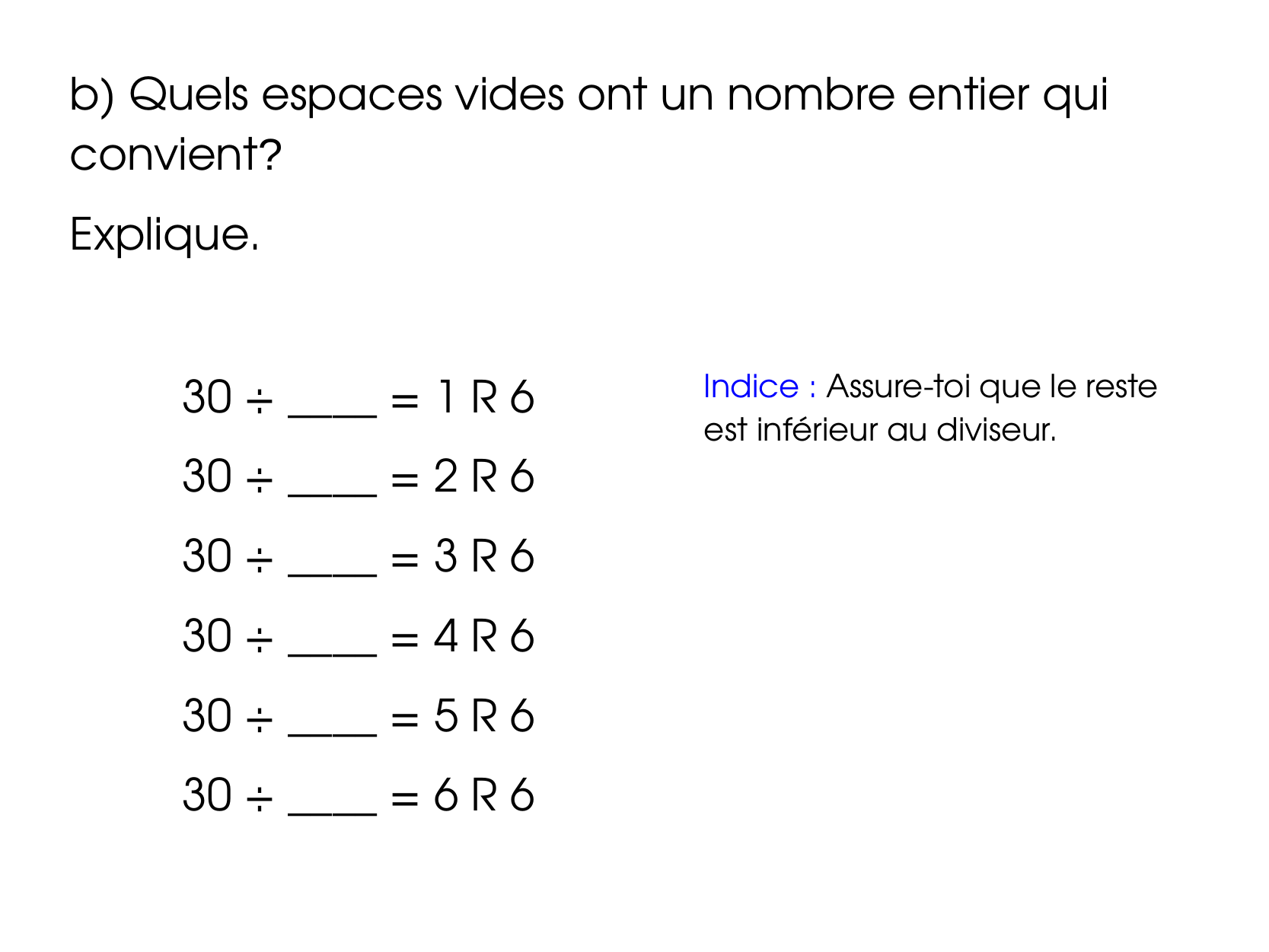

b) Quels espaces vides ont un nombre entier qui convient?
Explique.
30 ÷ ____ = 1 R 6
30 ÷ ____ = 2 R 6
30 ÷ ____ = 3 R 6
30 ÷ ____ = 4 R 6
30 ÷ ____ = 5 R 6
30 ÷ ____ = 6 R 6
Indice : Assure-toi que le reste est inférieur au diviseur.